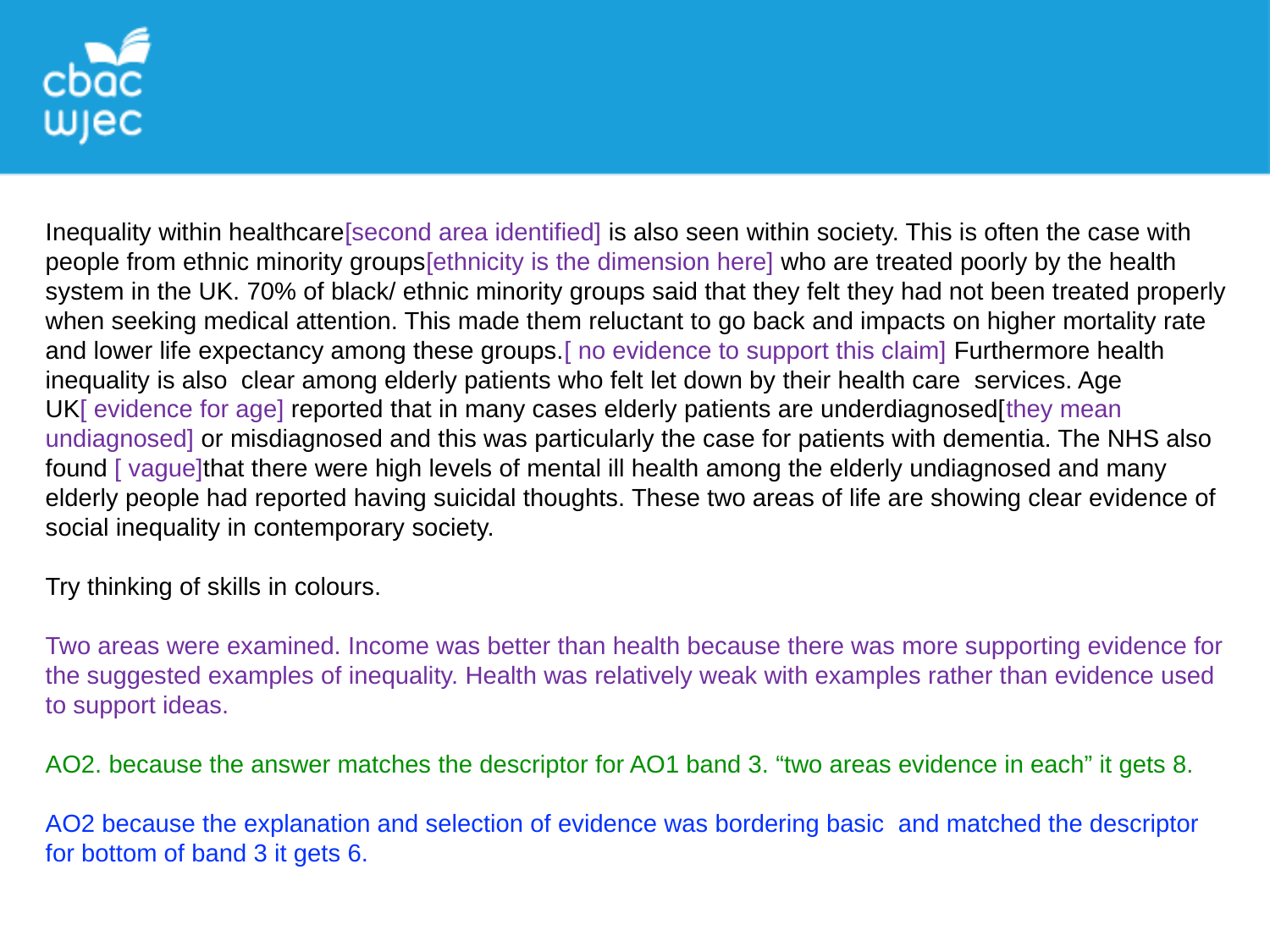

Inequality within healthcare[second area identified] is also seen within society. This is often the case with people from ethnic minority groups[ethnicity is the dimension here] who are treated poorly by the health system in the UK. 70% of black/ ethnic minority groups said that they felt they had not been treated properly when seeking medical attention. This made them reluctant to go back and impacts on higher mortality rate and lower life expectancy among these groups.[ no evidence to support this claim] Furthermore health inequality is also  clear among elderly patients who felt let down by their health care  services. Age UK[ evidence for age] reported that in many cases elderly patients are underdiagnosed[they mean undiagnosed] or misdiagnosed and this was particularly the case for patients with dementia. The NHS also found [ vague]that there were high levels of mental ill health among the elderly undiagnosed and many elderly people had reported having suicidal thoughts. These two areas of life are showing clear evidence of social inequality in contemporary society.

Try thinking of skills in colours.

Two areas were examined. Income was better than health because there was more supporting evidence for the suggested examples of inequality. Health was relatively weak with examples rather than evidence used to support ideas.

AO2. because the answer matches the descriptor for AO1 band 3. “two areas evidence in each” it gets 8.
AO2 because the explanation and selection of evidence was bordering basic  and matched the descriptor for bottom of band 3 it gets 6.